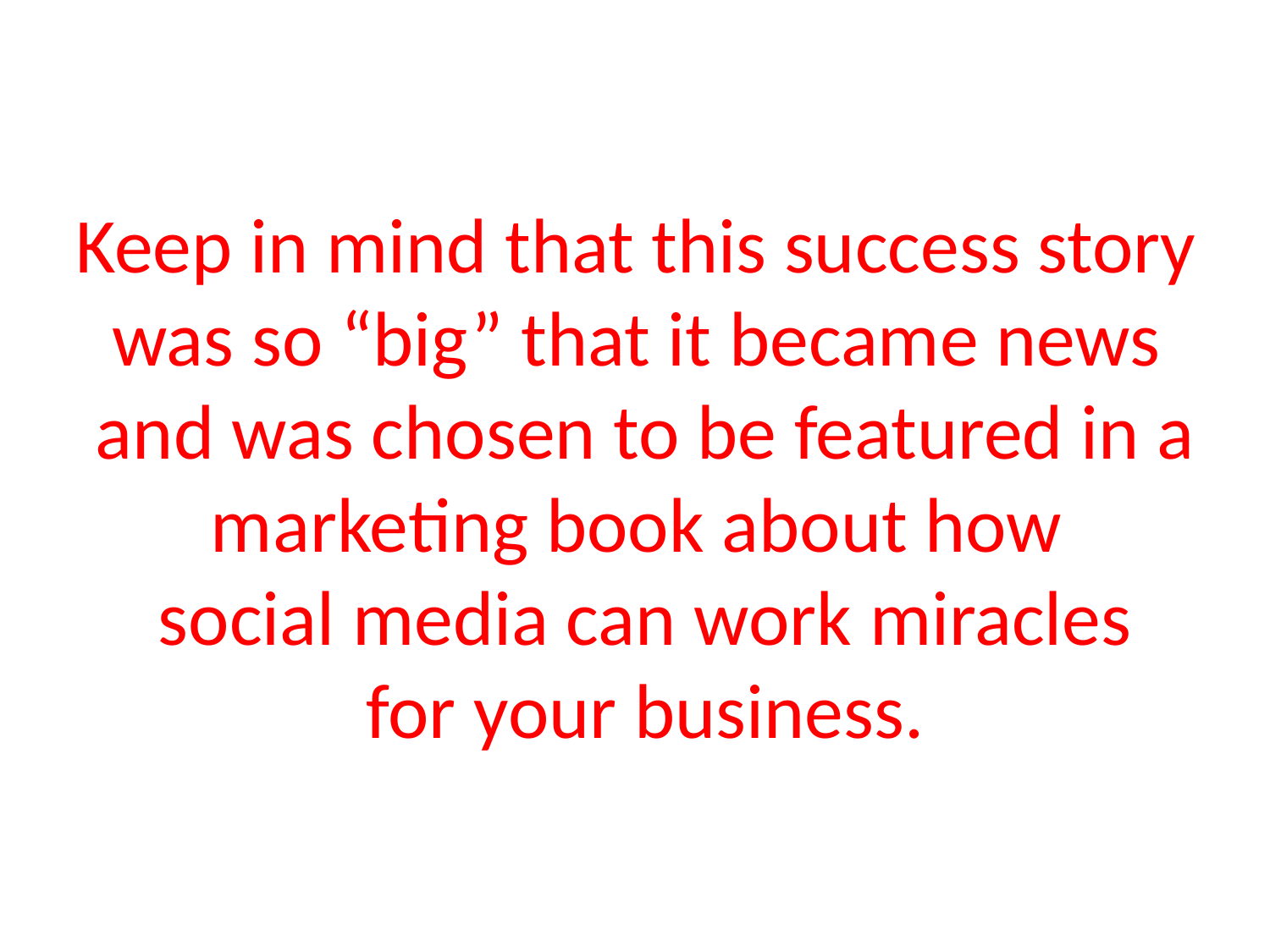

Keep in mind that this success story
was so “big” that it became news
and was chosen to be featured in a marketing book about how
social media can work miracles
for your business.